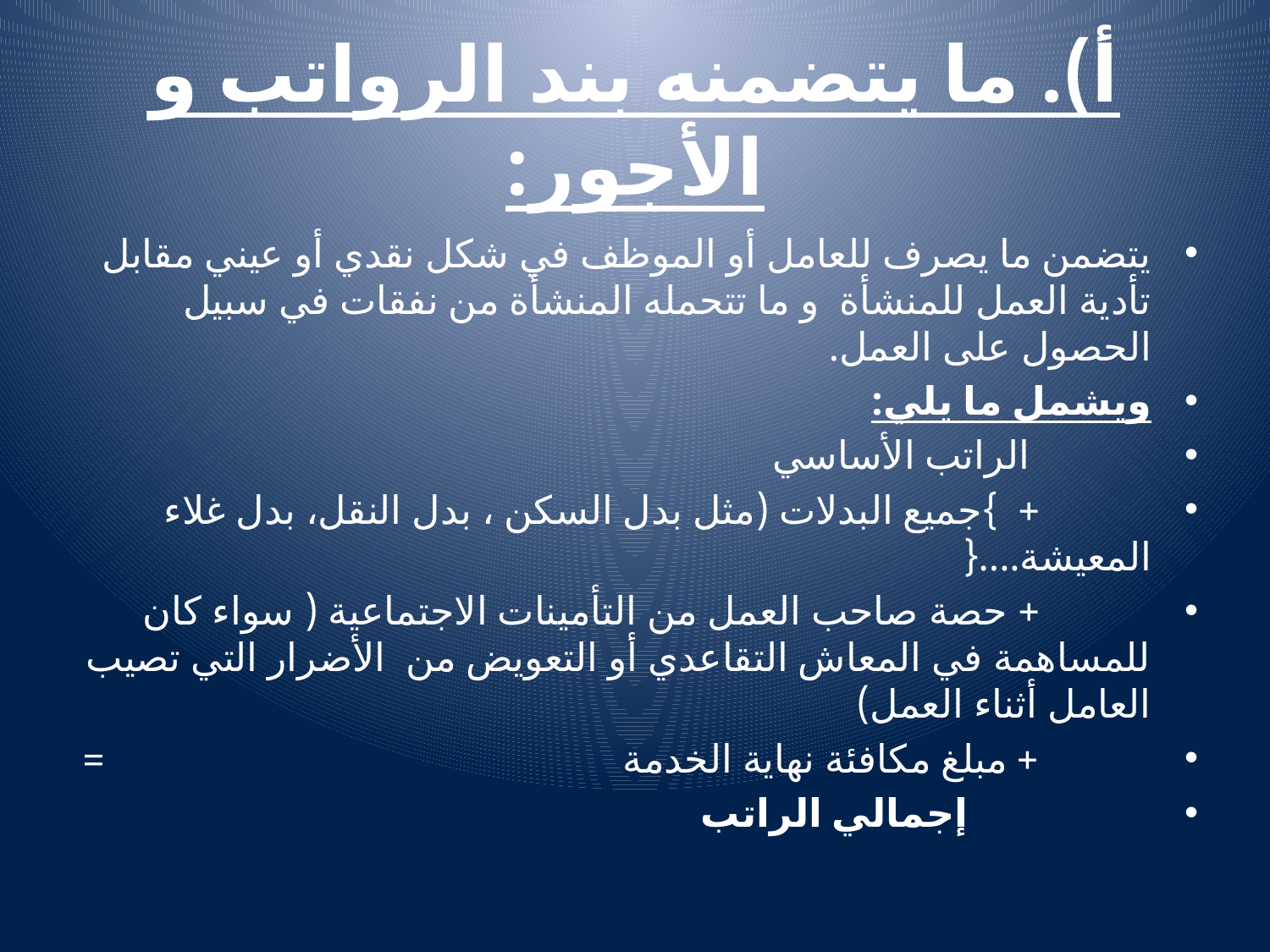

# أ). ما يتضمنه بند الرواتب و الأجور:
يتضمن ما يصرف للعامل أو الموظف في شكل نقدي أو عيني مقابل تأدية العمل للمنشأة  و ما تتحمله المنشأة من نفقات في سبيل الحصول على العمل.
ويشمل ما يلي:
            الراتب الأساسي
           +  }جميع البدلات (مثل بدل السكن ، بدل النقل، بدل غلاء المعيشة....{
           + حصة صاحب العمل من التأمينات الاجتماعية ( سواء كان للمساهمة في المعاش التقاعدي أو التعويض من  الأضرار التي تصيب العامل أثناء العمل)
           + مبلغ مكافئة نهاية الخدمة                                                   =
                  إجمالي الراتب